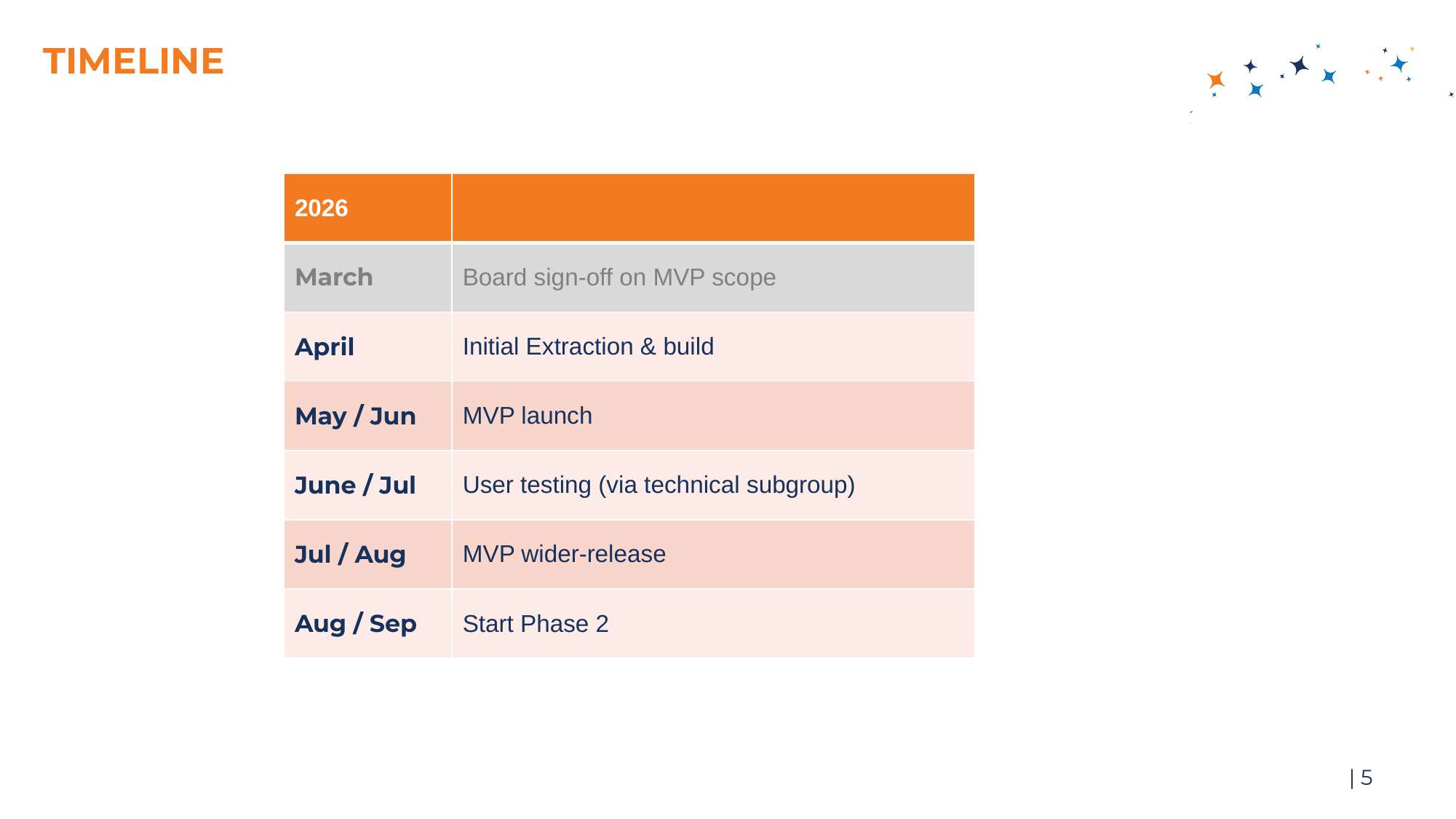

# TIMELINE
| 2026 |  |
| --- | --- |
| March | Board sign-off on MVP scope |
| April | Initial Extraction & build |
| May / Jun | MVP launch |
| June / Jul | User testing (via technical subgroup) |
| Jul / Aug | MVP wider-release |
| Aug / Sep | Start Phase 2 |